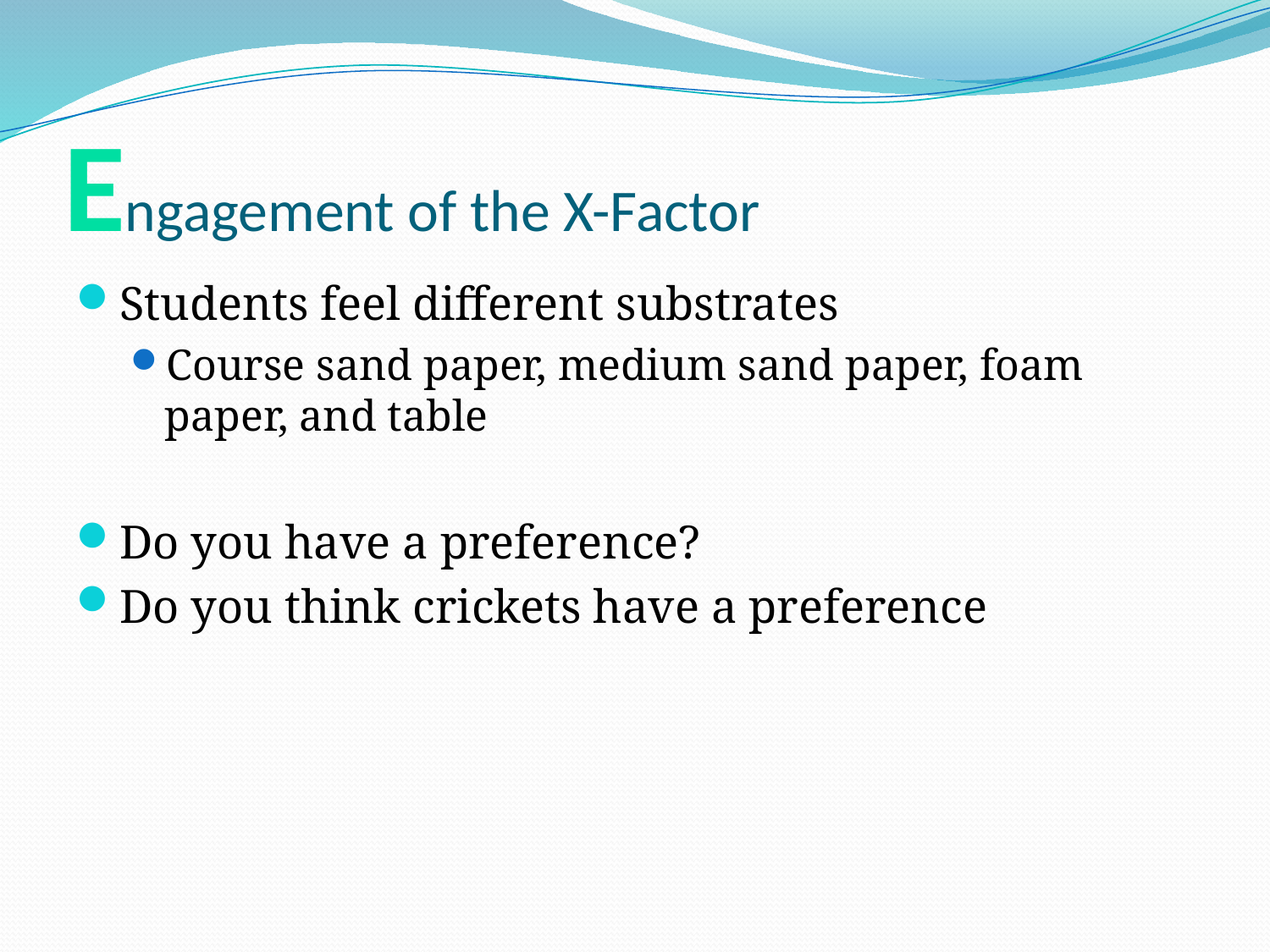

# Engagement of the X-Factor
Students feel different substrates
Course sand paper, medium sand paper, foam paper, and table

Do you have a preference?
Do you think crickets have a preference